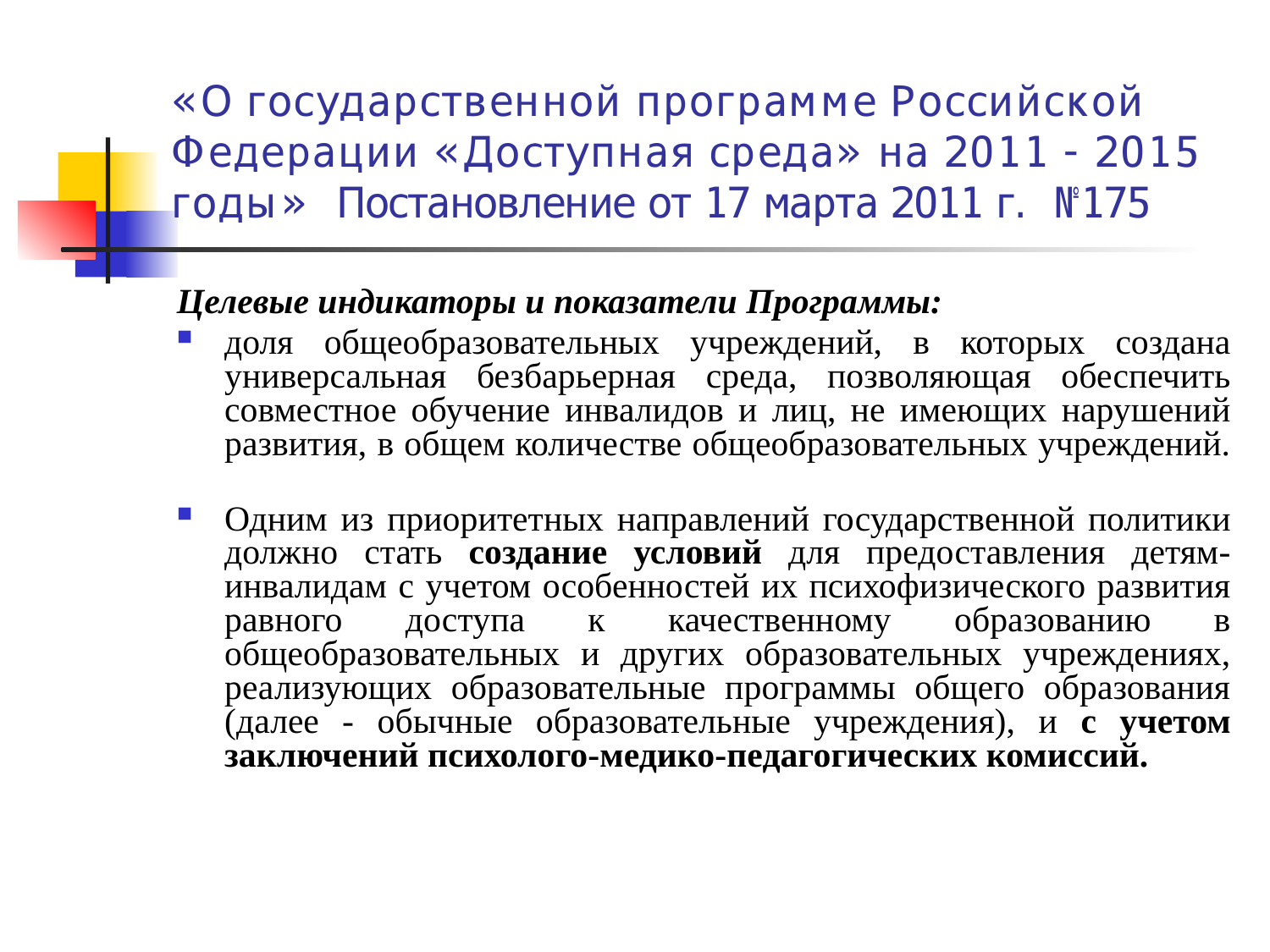

# «О государственной программе Российской Федерации «Доступная среда» на 2011 - 2015 годы»  Постановление от 17 марта 2011 г.  №175
Целевые индикаторы и показатели Программы:
доля общеобразовательных учреждений, в которых создана универсальная безбарьерная среда, позволяющая обеспечить совместное обучение инвалидов и лиц, не имеющих нарушений развития, в общем количестве общеобразовательных учреждений.
Одним из приоритетных направлений государственной политики должно стать создание условий для предоставления детям-инвалидам с учетом особенностей их психофизического развития равного доступа к качественному образованию в общеобразовательных и других образовательных учреждениях, реализующих образовательные программы общего образования (далее - обычные образовательные учреждения), и с учетом заключений психолого-медико-педагогических комиссий.